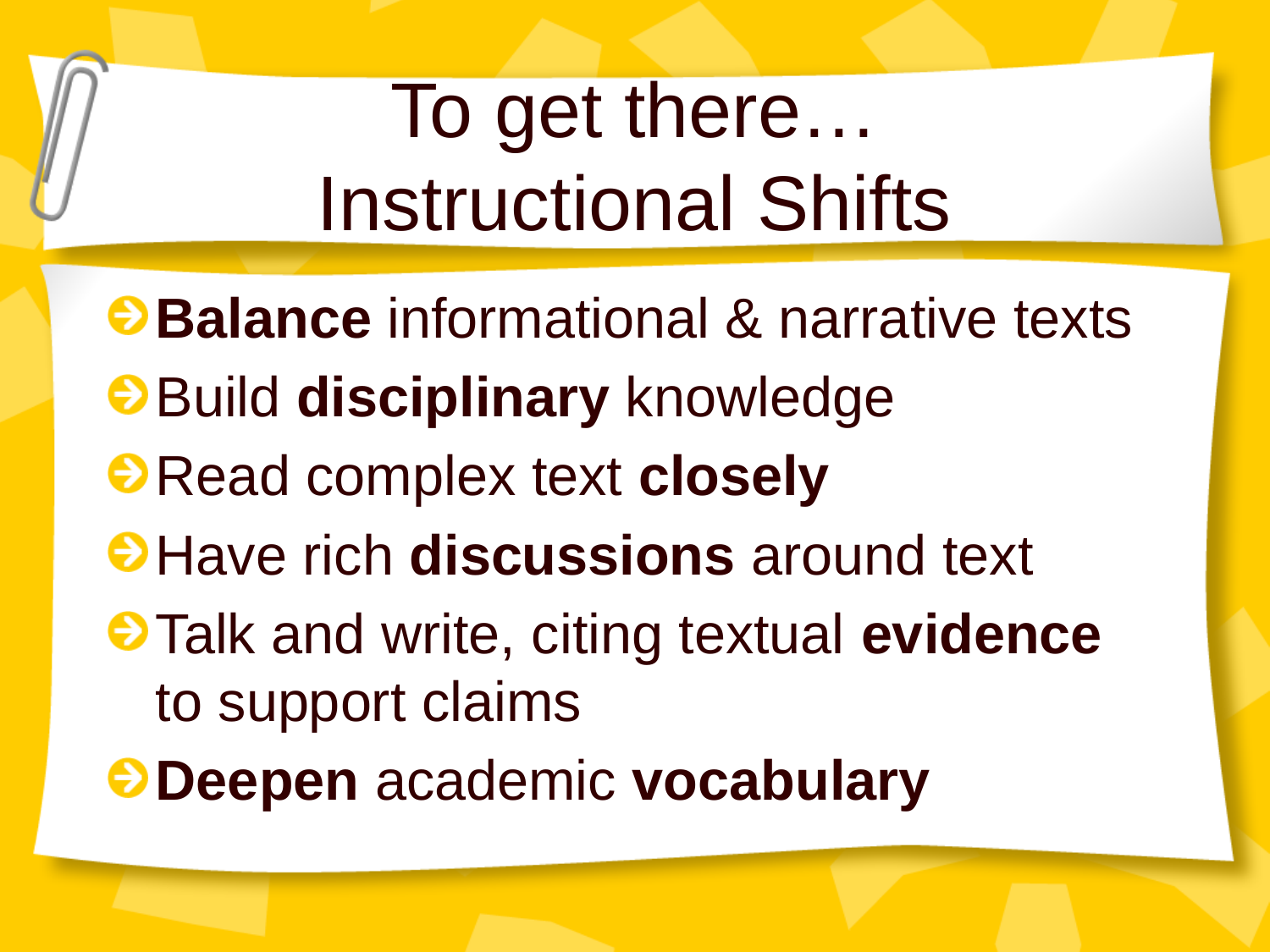

# To get there… Instructional Shifts
Balance informational & narrative texts
Build disciplinary knowledge
Read complex text closely
Have rich discussions around text
Talk and write, citing textual evidence to support claims
Deepen academic vocabulary